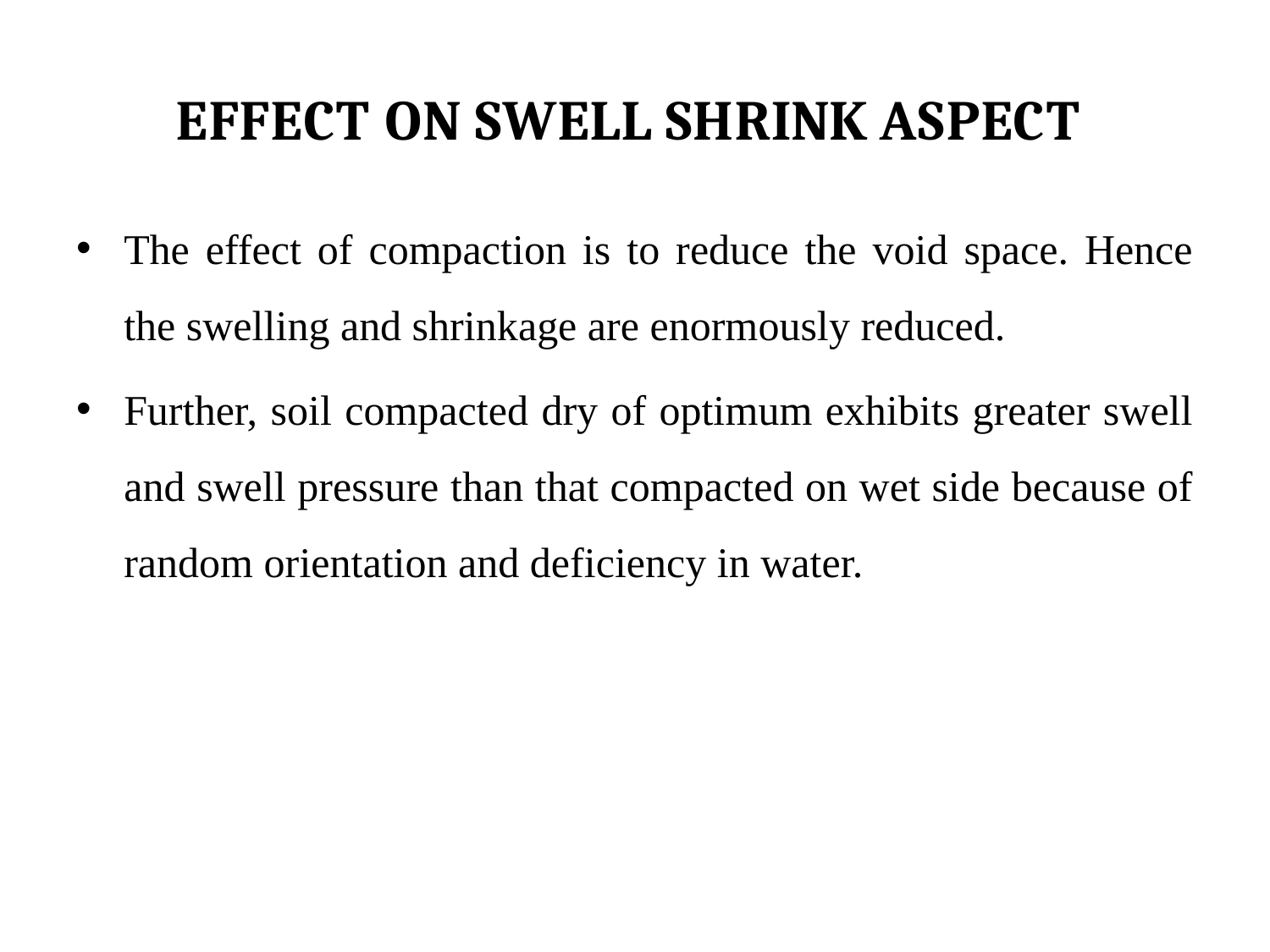

# EFFECT ON SWELL SHRINK ASPECT
The effect of compaction is to reduce the void space. Hence the swelling and shrinkage are enormously reduced.
Further, soil compacted dry of optimum exhibits greater swell and swell pressure than that compacted on wet side because of random orientation and deficiency in water.